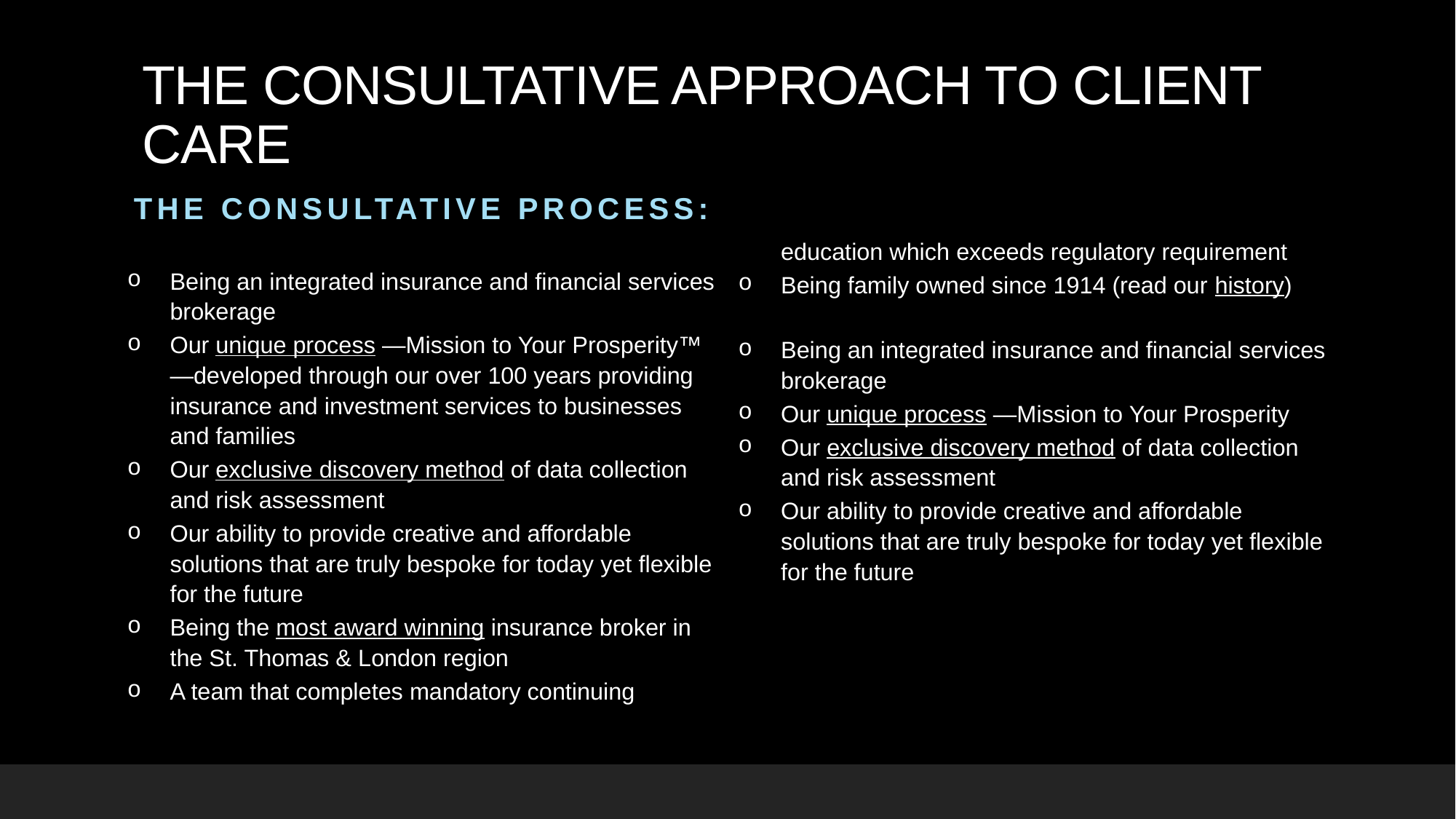

THE CONSULTATIVE APPROACH TO CLIENT CARE
THE CONSULTATIVE PROCESS:

Being an integrated insurance and financial services brokerage
Our unique process —Mission to Your Prosperity™—developed through our over 100 years providing insurance and investment services to businesses and families
Our exclusive discovery method of data collection and risk assessment
Our ability to provide creative and affordable solutions that are truly bespoke for today yet flexible for the future
Being the most award winning insurance broker in the St. Thomas & London region
A team that completes mandatory continuing education which exceeds regulatory requirement
Being family owned since 1914 (read our history)

Being an integrated insurance and financial services brokerage
Our unique process —Mission to Your Prosperity
Our exclusive discovery method of data collection and risk assessment
Our ability to provide creative and affordable solutions that are truly bespoke for today yet flexible for the future